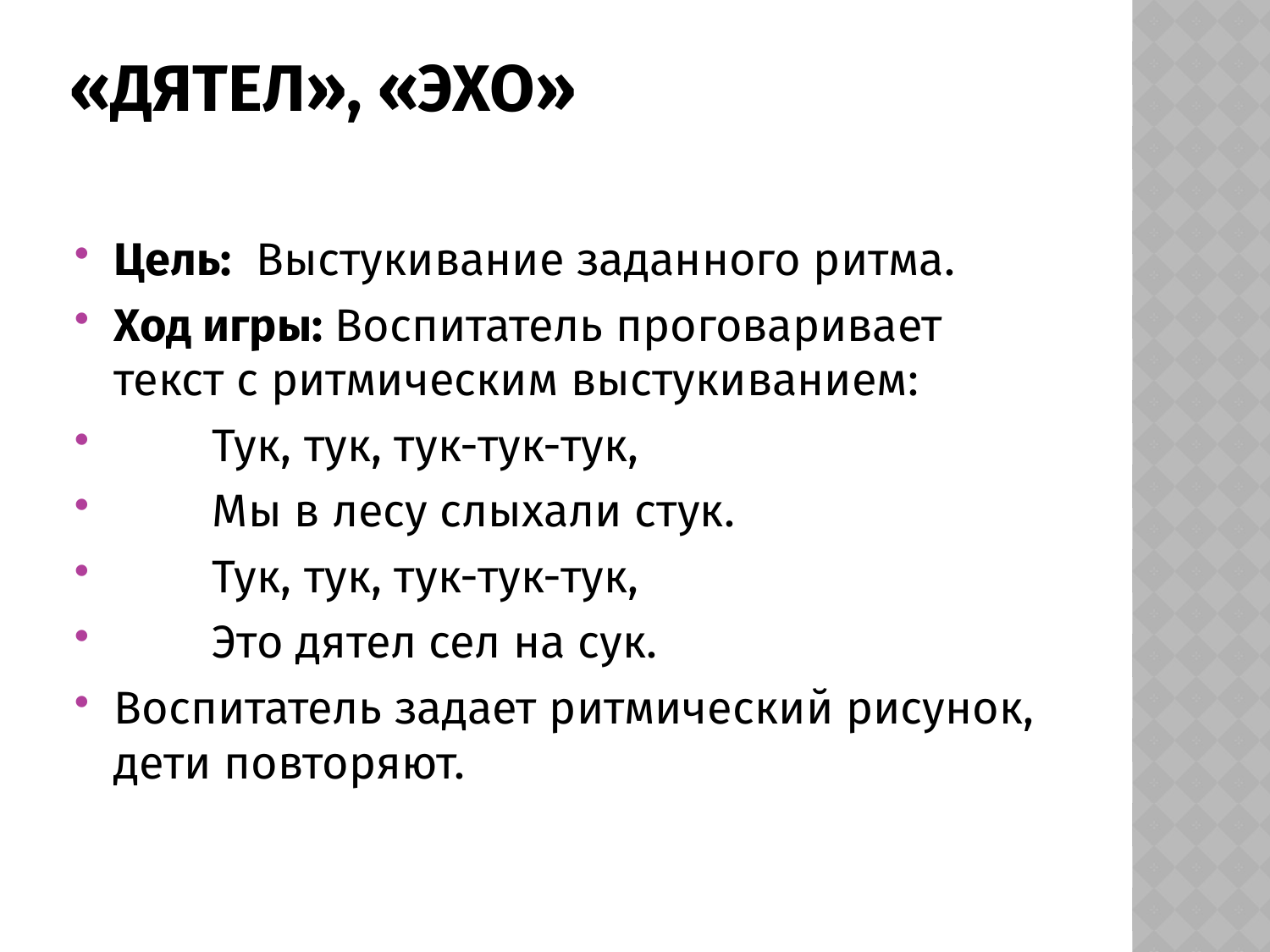

# «Дятел», «Эхо»
Цель:  Выстукивание заданного ритма.
Ход игры: Воспитатель проговаривает текст с ритмическим выстукиванием:
        Тук, тук, тук-тук-тук,
        Мы в лесу слыхали стук.
        Тук, тук, тук-тук-тук,
        Это дятел сел на сук.
Воспитатель задает ритмический рисунок, дети повторяют.